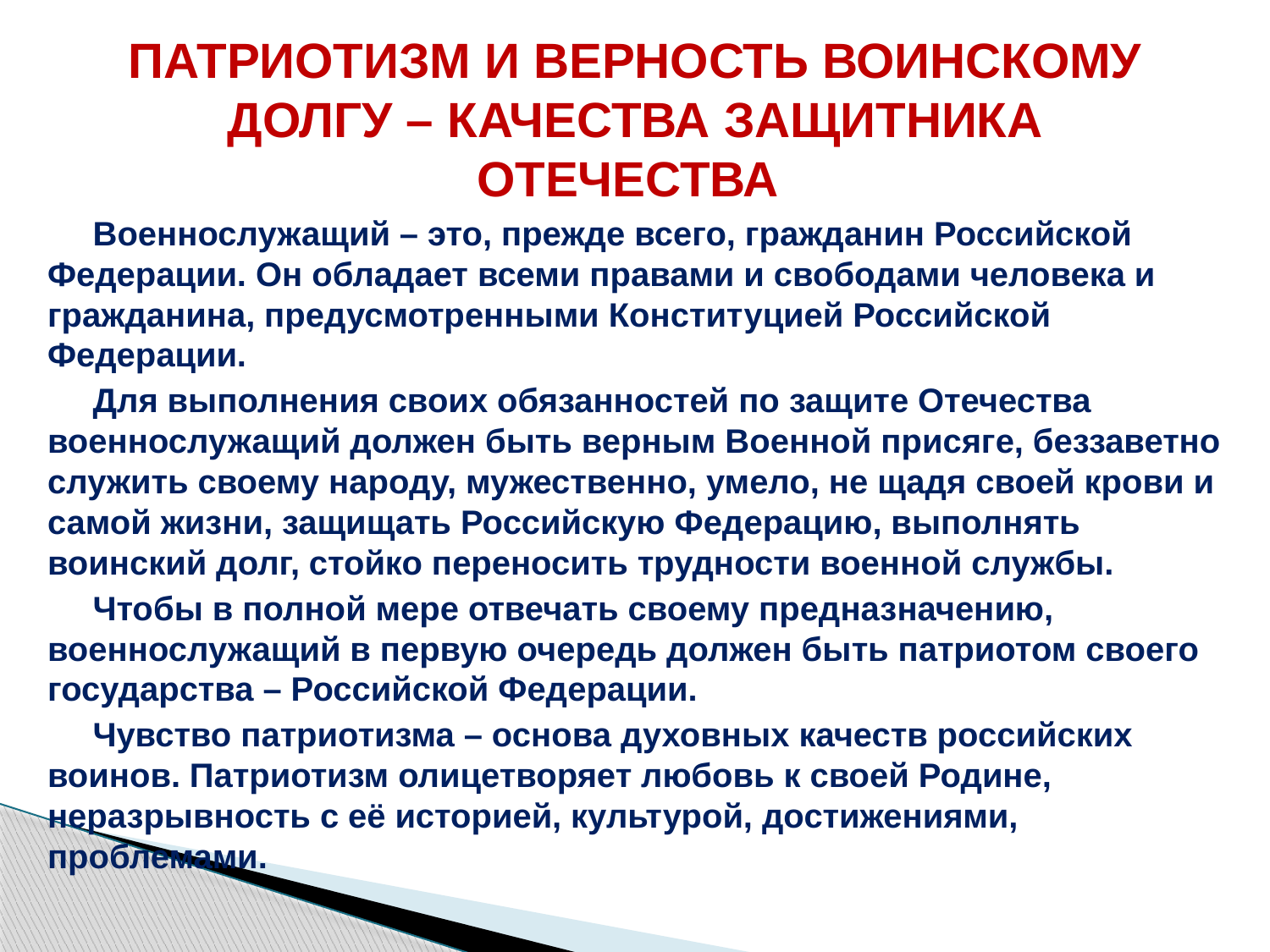

# ПАТРИОТИЗМ И ВЕРНОСТЬ ВОИНСКОМУ ДОЛГУ – КАЧЕСТВА ЗАЩИТНИКА ОТЕЧЕСТВА
Военнослужащий – это, прежде всего, гражданин Российской Федерации. Он обладает всеми правами и свободами человека и гражданина, предусмотренными Конституцией Российской Федерации.
Для выполнения своих обязанностей по защите Отечества военнослужащий должен быть верным Военной присяге, беззаветно служить своему народу, мужественно, умело, не щадя своей крови и самой жизни, защищать Российскую Федерацию, выполнять воинский долг, стойко переносить трудности военной службы.
Чтобы в полной мере отвечать своему предназначению, военнослужащий в первую очередь должен быть патриотом своего государства – Российской Федерации.
Чувство патриотизма – основа духовных качеств российских воинов. Патриотизм олицетворяет любовь к своей Родине, неразрывность с её историей, культурой, достижениями, проблемами.